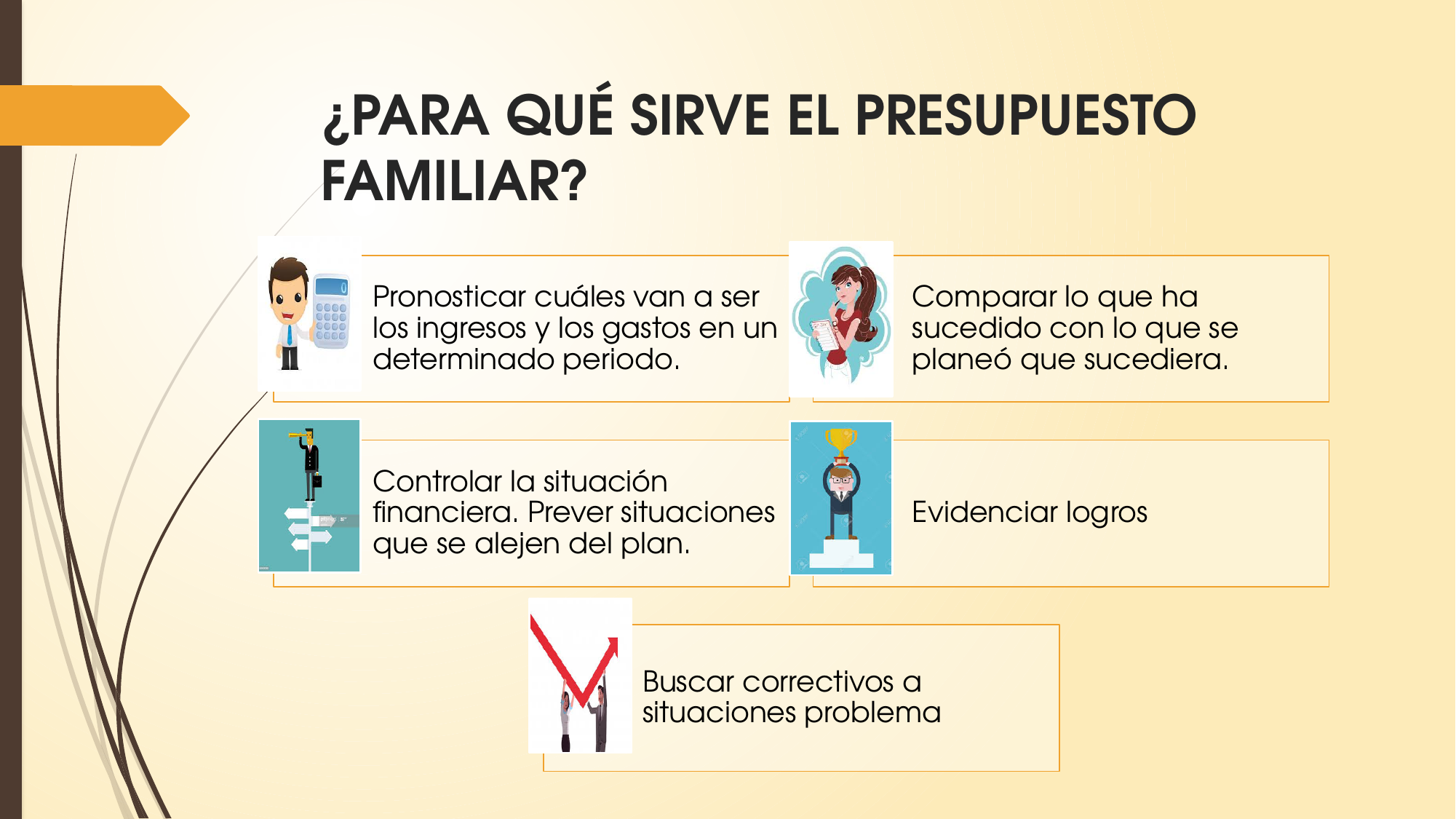

# ¿PARA QUÉ SIRVE EL PRESUPUESTO FAMILIAR?
Pronosticar cuáles van a ser los ingresos y los gastos en un determinado periodo.
Comparar lo que ha sucedido con lo que se planeó que sucediera.
Controlar la situación financiera. Prever situaciones que se alejen del plan.
Evidenciar logros
Buscar correctivos a situaciones problema